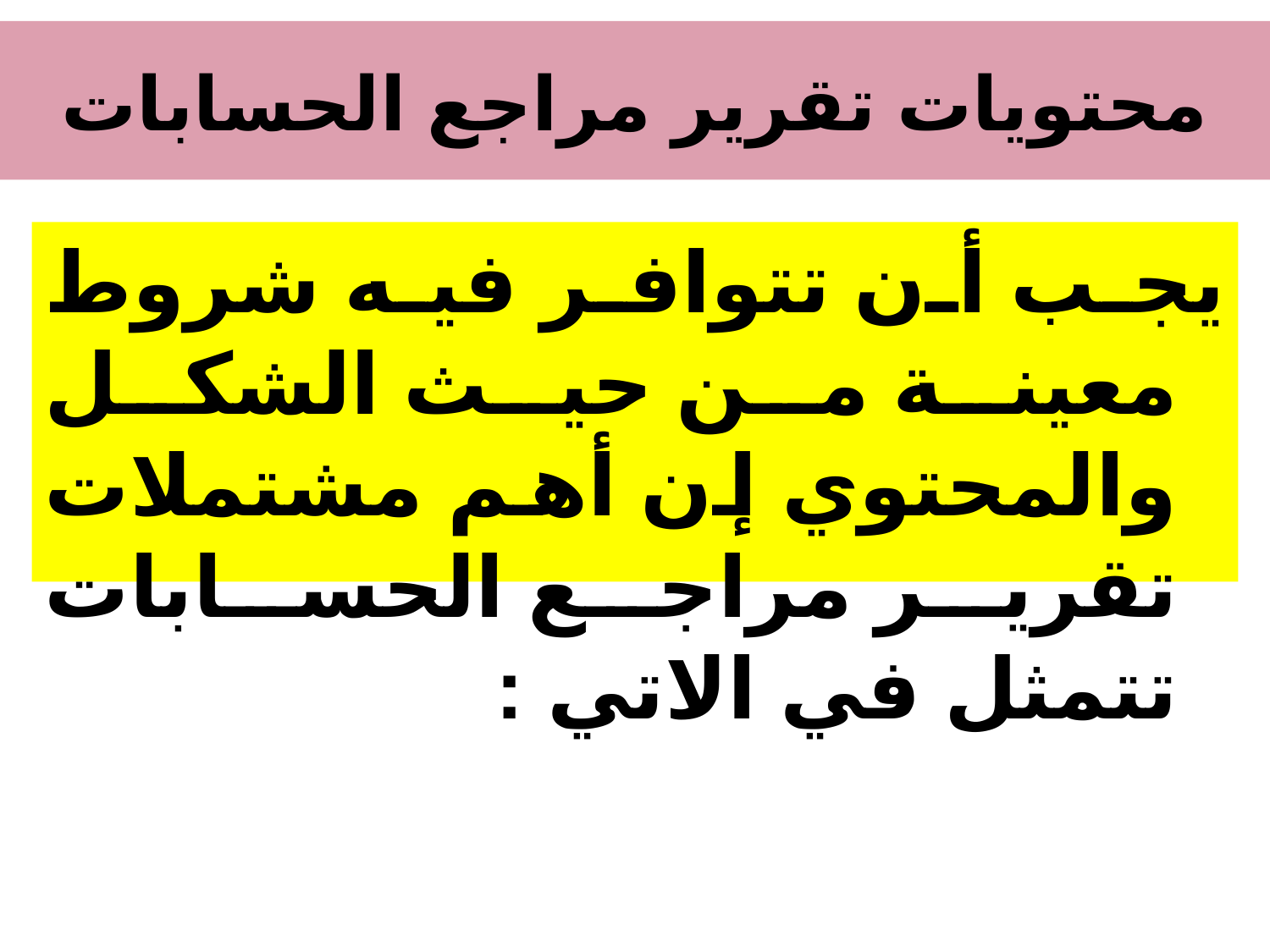

# محتويات تقرير مراجع الحسابات
يجب أن تتوافر فيه شروط معينة من حيث الشكل والمحتوي إن أهم مشتملات تقرير مراجع الحسابات تتمثل في الاتي :